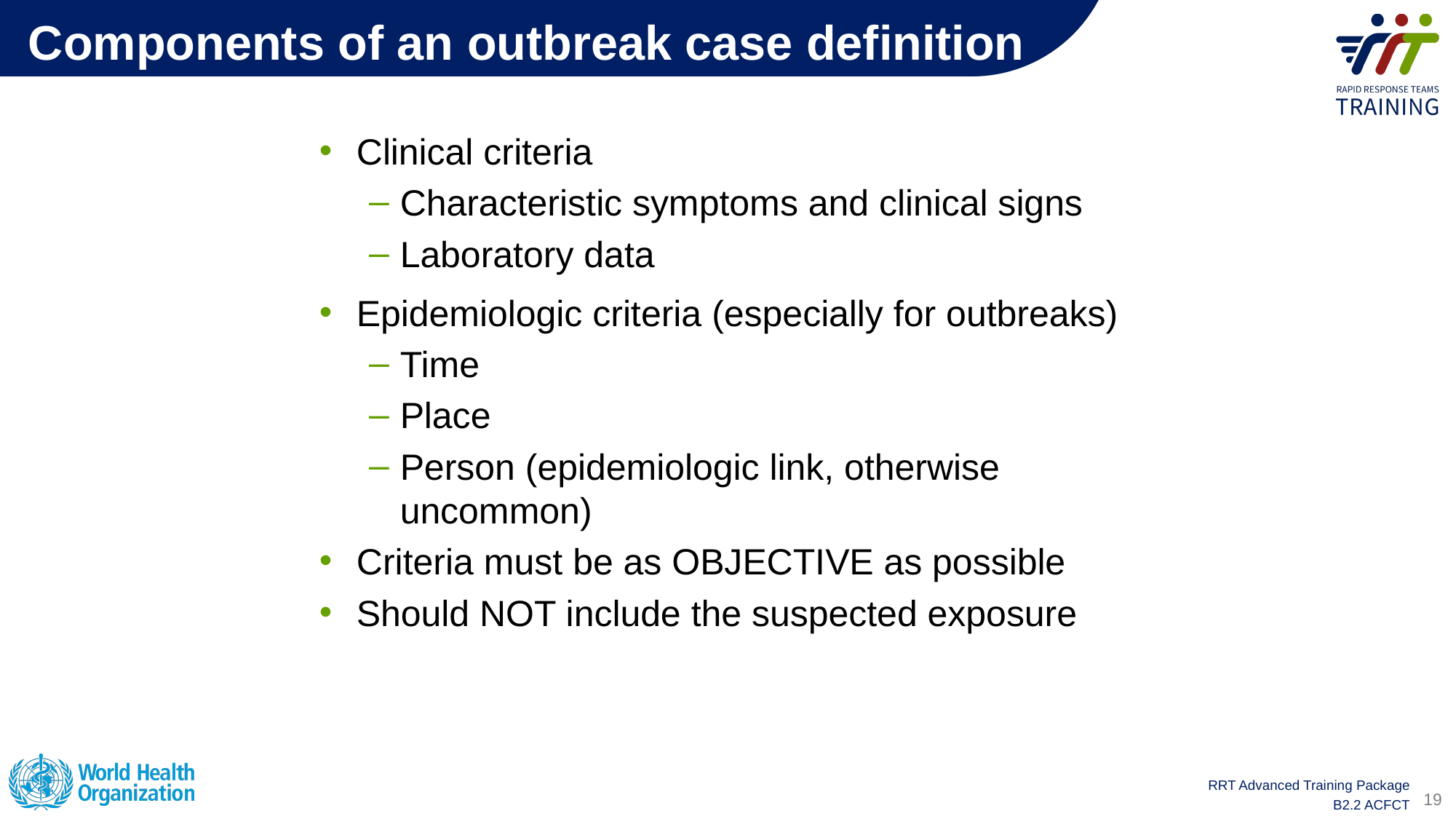

Components of an outbreak case definition
Clinical criteria
Characteristic symptoms and clinical signs
Laboratory data
Epidemiologic criteria (especially for outbreaks)
Time
Place
Person (epidemiologic link, otherwise uncommon)
Criteria must be as OBJECTIVE as possible
Should NOT include the suspected exposure